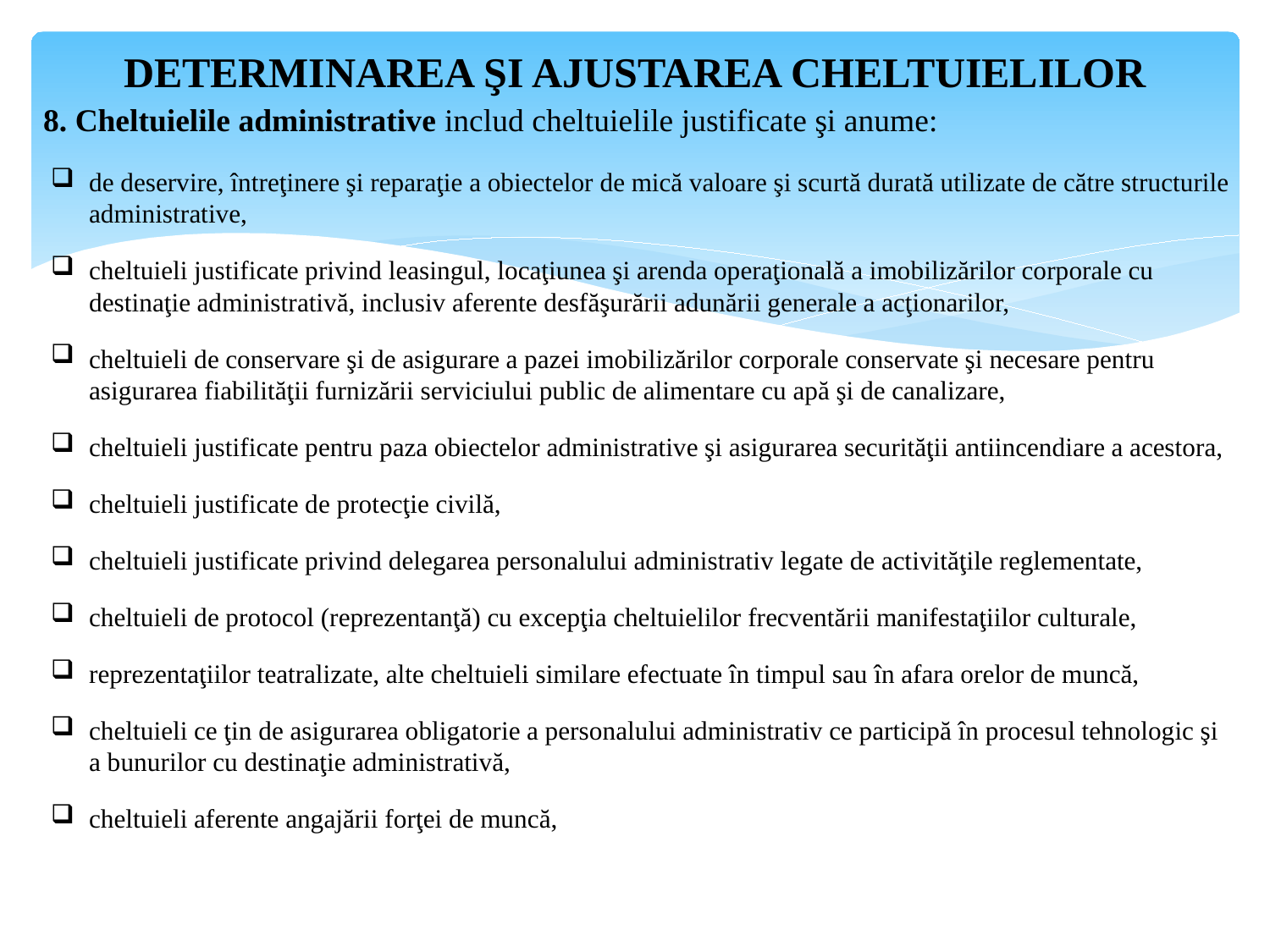

DETERMINAREA ŞI AJUSTAREA CHELTUIELILOR
# 8. Cheltuielile administrative includ cheltuielile justificate şi anume:
de deservire, întreţinere şi reparaţie a obiectelor de mică valoare şi scurtă durată utilizate de către structurile administrative,

cheltuieli justificate privind leasingul, locaţiunea şi arenda operaţională a imobilizărilor corporale cu destinaţie administrativă, inclusiv aferente desfăşurării adunării generale a acţionarilor,

cheltuieli de conservare şi de asigurare a pazei imobilizărilor corporale conservate şi necesare pentru asigurarea fiabilităţii furnizării serviciului public de alimentare cu apă şi de canalizare,

cheltuieli justificate pentru paza obiectelor administrative şi asigurarea securităţii antiincendiare a acestora,

cheltuieli justificate de protecţie civilă,

cheltuieli justificate privind delegarea personalului administrativ legate de activităţile reglementate,

cheltuieli de protocol (reprezentanţă) cu excepţia cheltuielilor frecventării manifestaţiilor culturale,

reprezentaţiilor teatralizate, alte cheltuieli similare efectuate în timpul sau în afara orelor de muncă,

cheltuieli ce ţin de asigurarea obligatorie a personalului administrativ ce participă în procesul tehnologic şi a bunurilor cu destinaţie administrativă,

cheltuieli aferente angajării forţei de muncă,